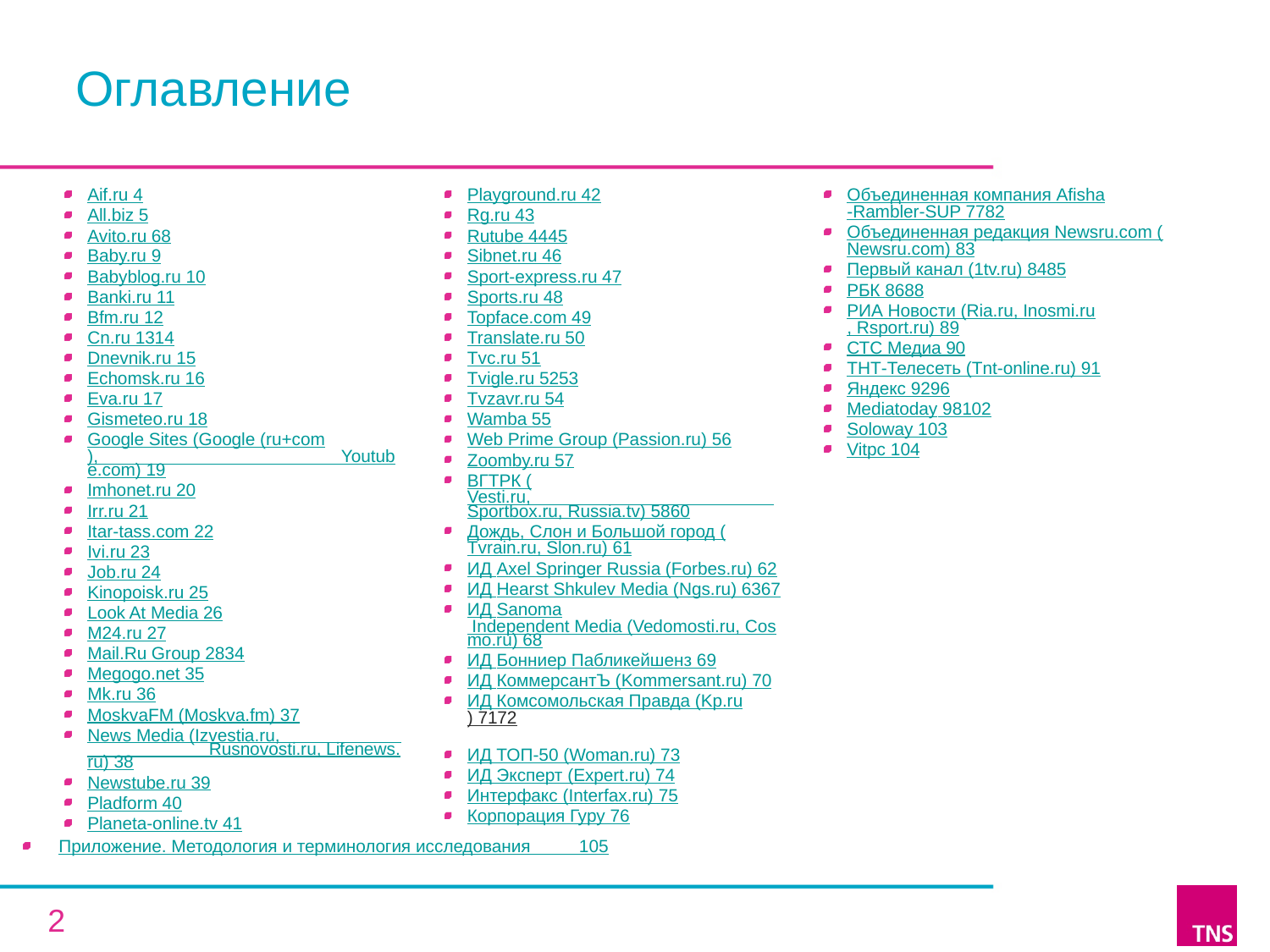

Оглавление
Aif.ru 	4
All.biz 	5
Avito.ru 	6­8
Baby.ru 	9
Babyblog.ru 	10
Banki.ru 	11
Bfm.ru 	12
Cn.ru 	13­14
Dnevnik.ru 	15
Echomsk.ru 	16
Eva.ru 	17
Gismeteo.ru 	18
Google Sites (Google (ru+com),                                                  Youtube.com) 	19
Imhonet.ru 	20
Irr.ru 	21
Itar-tass.com 	22
Ivi.ru 	23
Job.ru 	24
Kinopoisk.ru 	25
Look At Media 	26
M24.ru 	27
Mail.Ru Group 	28­34
Megogo.net 	35
Mk.ru 	36
MoskvaFM (Moskva.fm) 	37
News Media (Izvestia.ru,                                                  Rusnovosti.ru, Lifenews.ru) 	38
Newstube.ru 	39
Pladform 	40
Planeta-online.tv 	41
Playground.ru 	42
Rg.ru 	43
Rutube 	44­45
Sibnet.ru 	46
Sport-express.ru 	47
Sports.ru 	48
Topface.com 	49
Translate.ru 	50
Tvc.ru 	51
Tvigle.ru 	52­53
Tvzavr.ru 	54
Wamba 	55
Web Prime Group (Passion.ru) 	56
Zoomby.ru 	57
ВГТРК (Vesti.ru,                                                  Sportbox.ru, Russia.tv) 	58­60
Дождь, Слон и Большой город (Tvrain.ru, Slon.ru) 	61
ИД Axel Springer Russia (Forbes.ru) 	62
ИД Hearst Shkulev Media (Ngs.ru) 	63­67
ИД Sanoma Independent Media (Vedomosti.ru, Cosmo.ru) 	68
ИД Бонниер Пабликейшенз 	69
ИД КоммерсантЪ (Kommersant.ru) 	70
ИД Комсомольская Правда (Kp.ru) 71­72
ИД ТОП-50 (Woman.ru) 	73
ИД Эксперт (Expert.ru) 	74
Интерфакс (Interfax.ru) 	75
Корпорация Гуру 	76
Объединенная компания Afisha-Rambler-SUP 	77­82
Объединенная редакция Newsru.com (Newsru.com) 	83
Первый канал (1tv.ru) 	84­85
РБК 	86­88
РИА Новости (Ria.ru, Inosmi.ru, Rsport.ru) 	89
СТС Медиа 	90
ТНТ-Телесеть (Tnt-online.ru) 	91
Яндекс 	92­96
Mediatoday 	98­102
Soloway 	103
Vitpc 	104

Приложение. Методология и терминология исследования          105

2